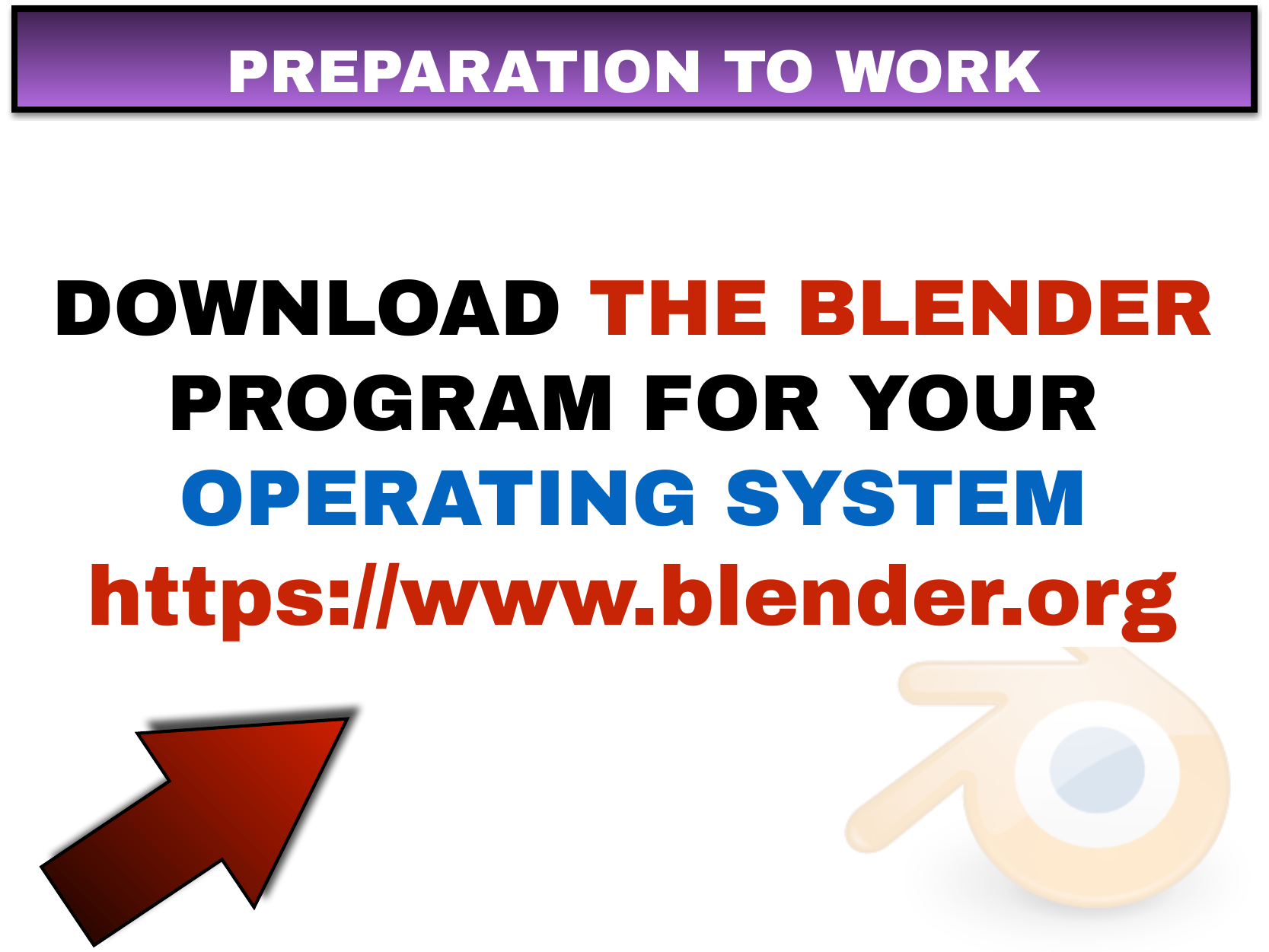

DOWNLOAD THE BLENDER PROGRAM FOR YOUR OPERATING SYSTEM
https://www.blender.org